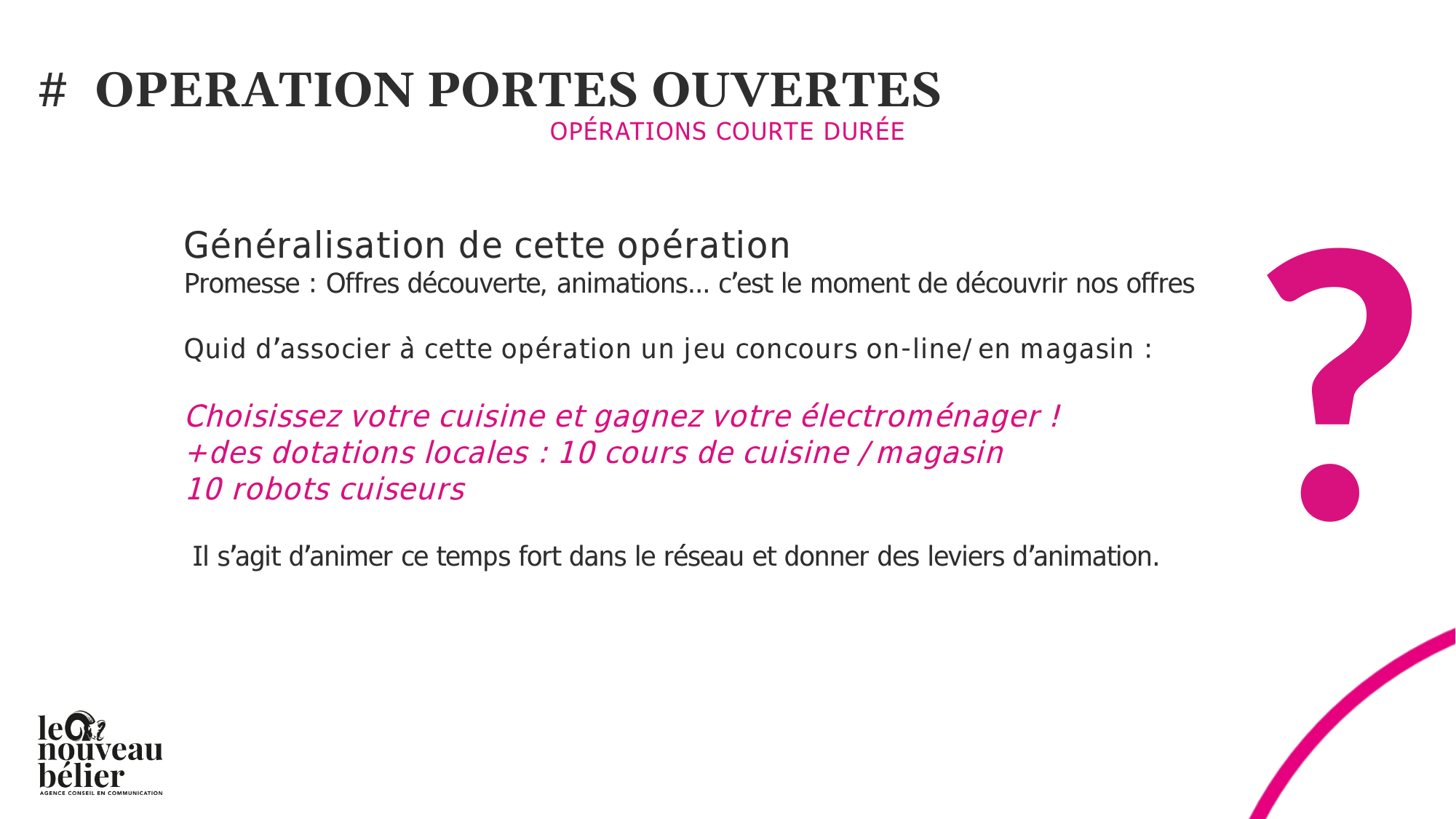

# #  OPERATION PORTES OUVERTES
OPéRATIONS COURTE DURéE
?
Généralisation de cette opération
Promesse : Offres découverte, animations… c’est le moment de découvrir nos offres

Quid d’associer à cette opération un jeu concours on-line/en magasin :

Choisissez votre cuisine et gagnez votre électroménager !
+des dotations locales : 10 cours de cuisine /magasin
10 robots cuiseurs

 Il s’agit d’animer ce temps fort dans le réseau et donner des leviers d’animation.